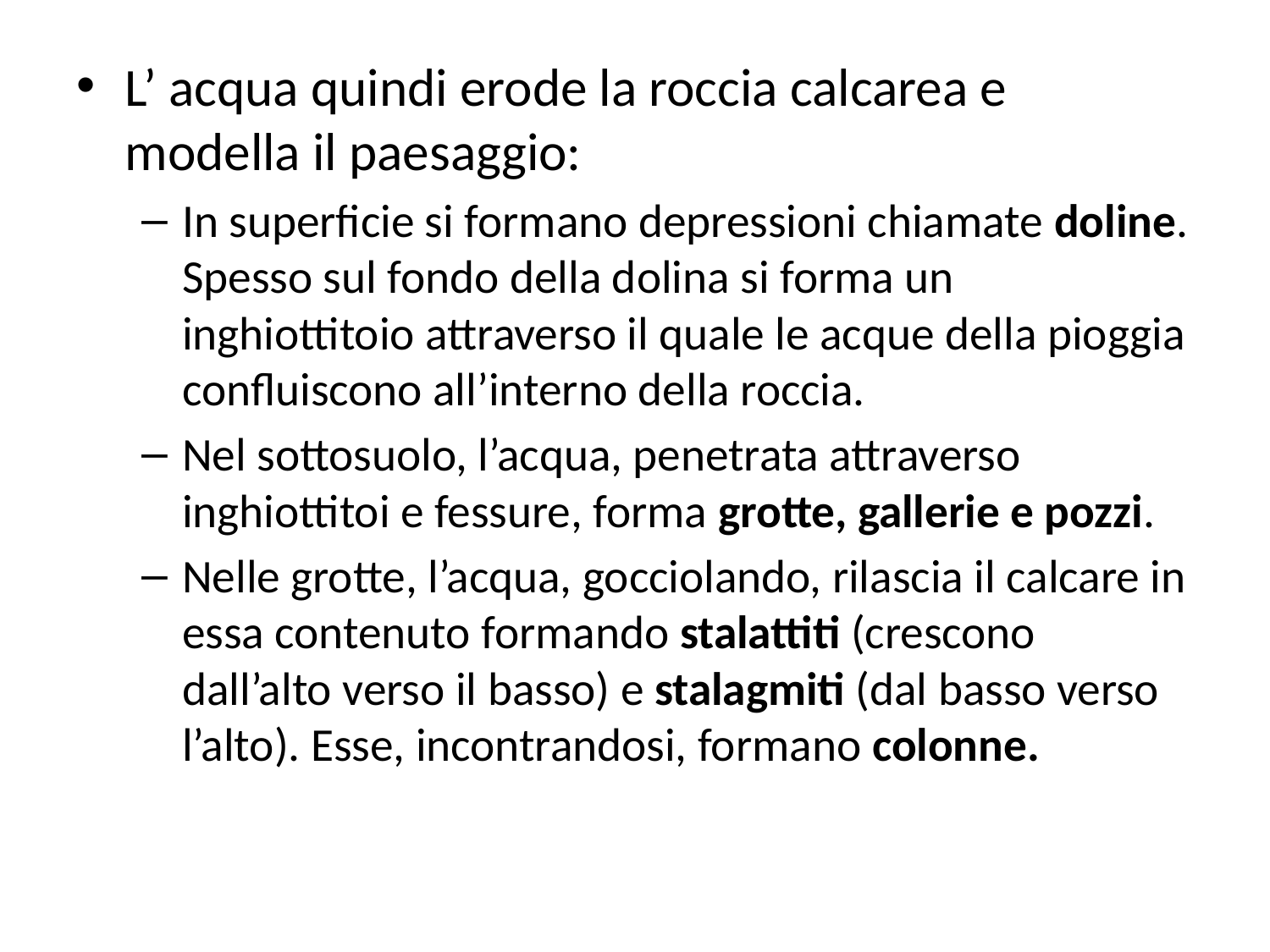

L’ acqua quindi erode la roccia calcarea e modella il paesaggio:
In superficie si formano depressioni chiamate doline. Spesso sul fondo della dolina si forma un inghiottitoio attraverso il quale le acque della pioggia confluiscono all’interno della roccia.
Nel sottosuolo, l’acqua, penetrata attraverso inghiottitoi e fessure, forma grotte, gallerie e pozzi.
Nelle grotte, l’acqua, gocciolando, rilascia il calcare in essa contenuto formando stalattiti (crescono dall’alto verso il basso) e stalagmiti (dal basso verso l’alto). Esse, incontrandosi, formano colonne.